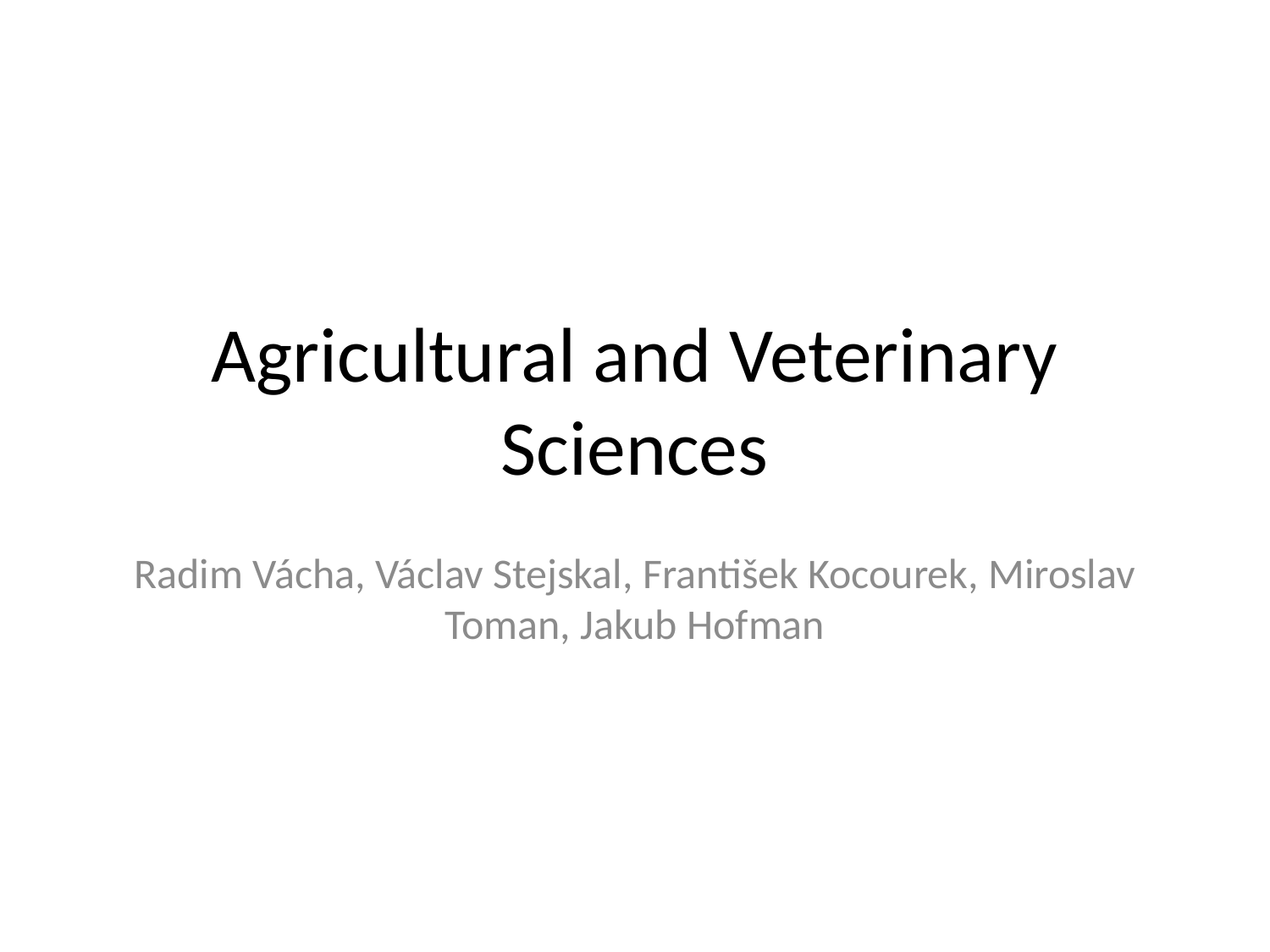

# Agricultural and Veterinary Sciences
Radim Vácha, Václav Stejskal, František Kocourek, Miroslav Toman, Jakub Hofman